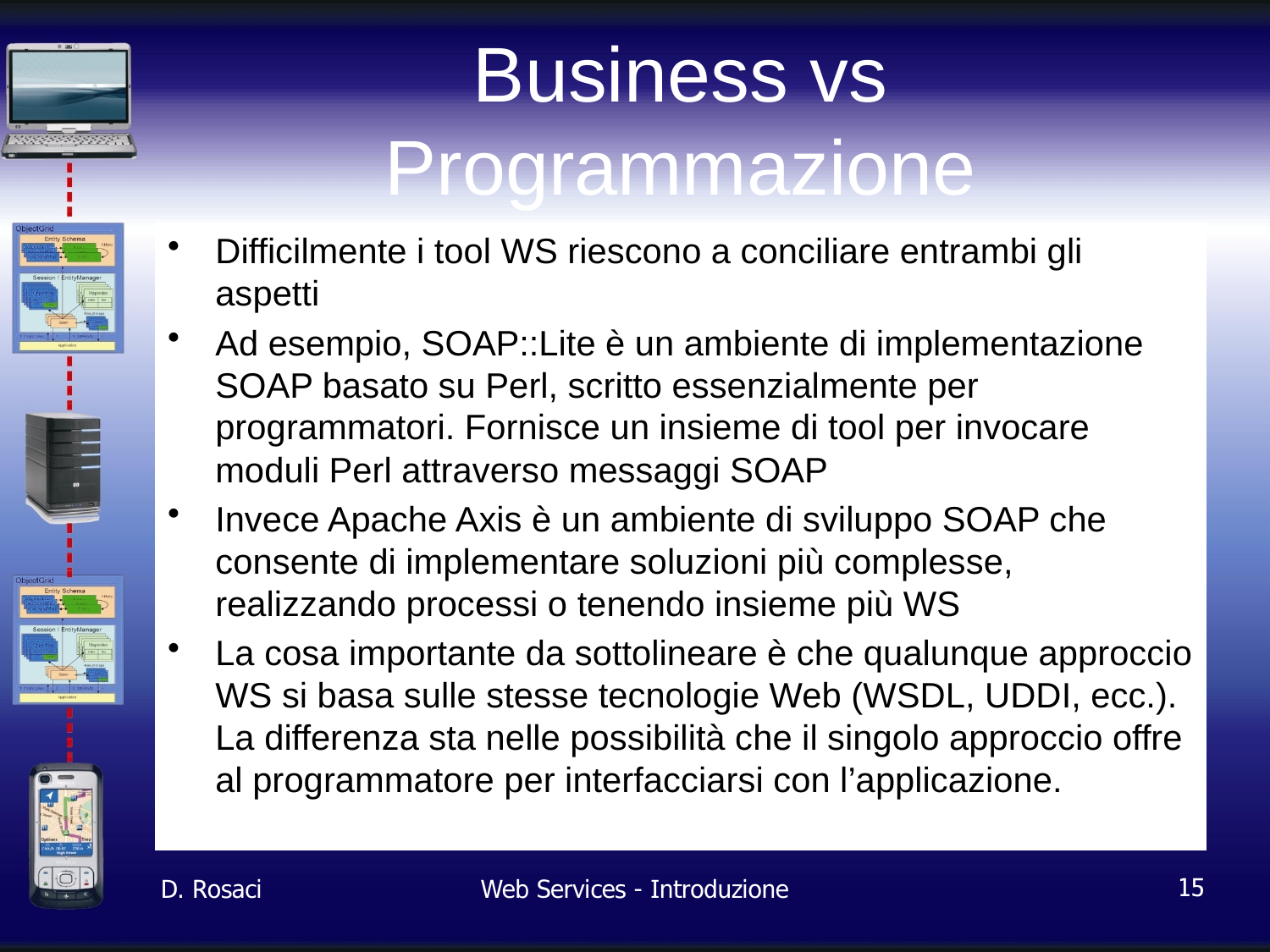

# Business vs Programmazione
Difficilmente i tool WS riescono a conciliare entrambi gli aspetti
Ad esempio, SOAP::Lite è un ambiente di implementazione SOAP basato su Perl, scritto essenzialmente per programmatori. Fornisce un insieme di tool per invocare moduli Perl attraverso messaggi SOAP
Invece Apache Axis è un ambiente di sviluppo SOAP che consente di implementare soluzioni più complesse, realizzando processi o tenendo insieme più WS
La cosa importante da sottolineare è che qualunque approccio WS si basa sulle stesse tecnologie Web (WSDL, UDDI, ecc.). La differenza sta nelle possibilità che il singolo approccio offre al programmatore per interfacciarsi con l’applicazione.
D. Rosaci
Web Services - Introduzione